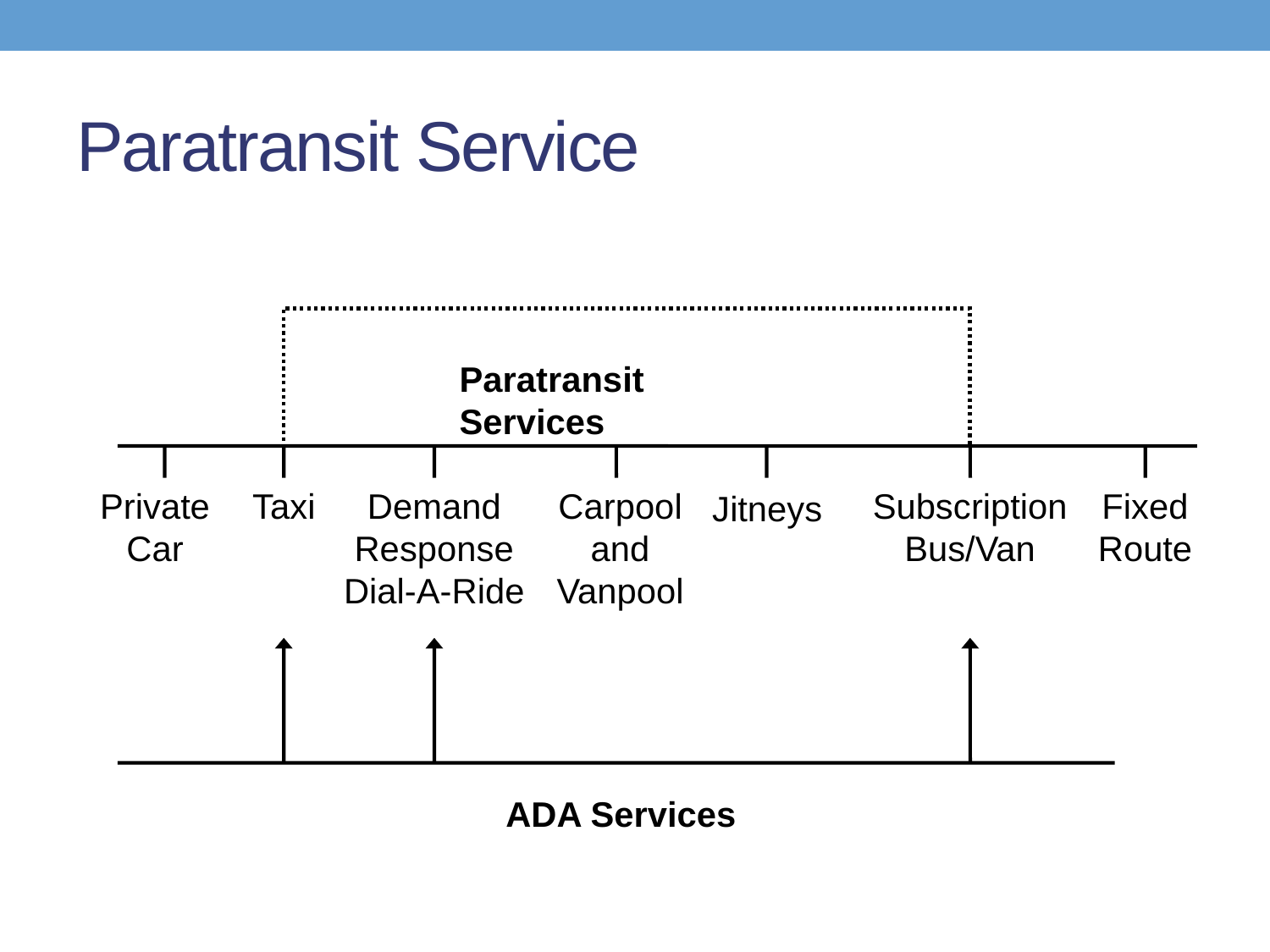

# Paratransit Service

Paratransit Services

Private Car
Taxi
Demand Response Dial-A-Ride
Carpool and Vanpool
Subscription Bus/Van
Fixed Route
Jitneys

ADA Services